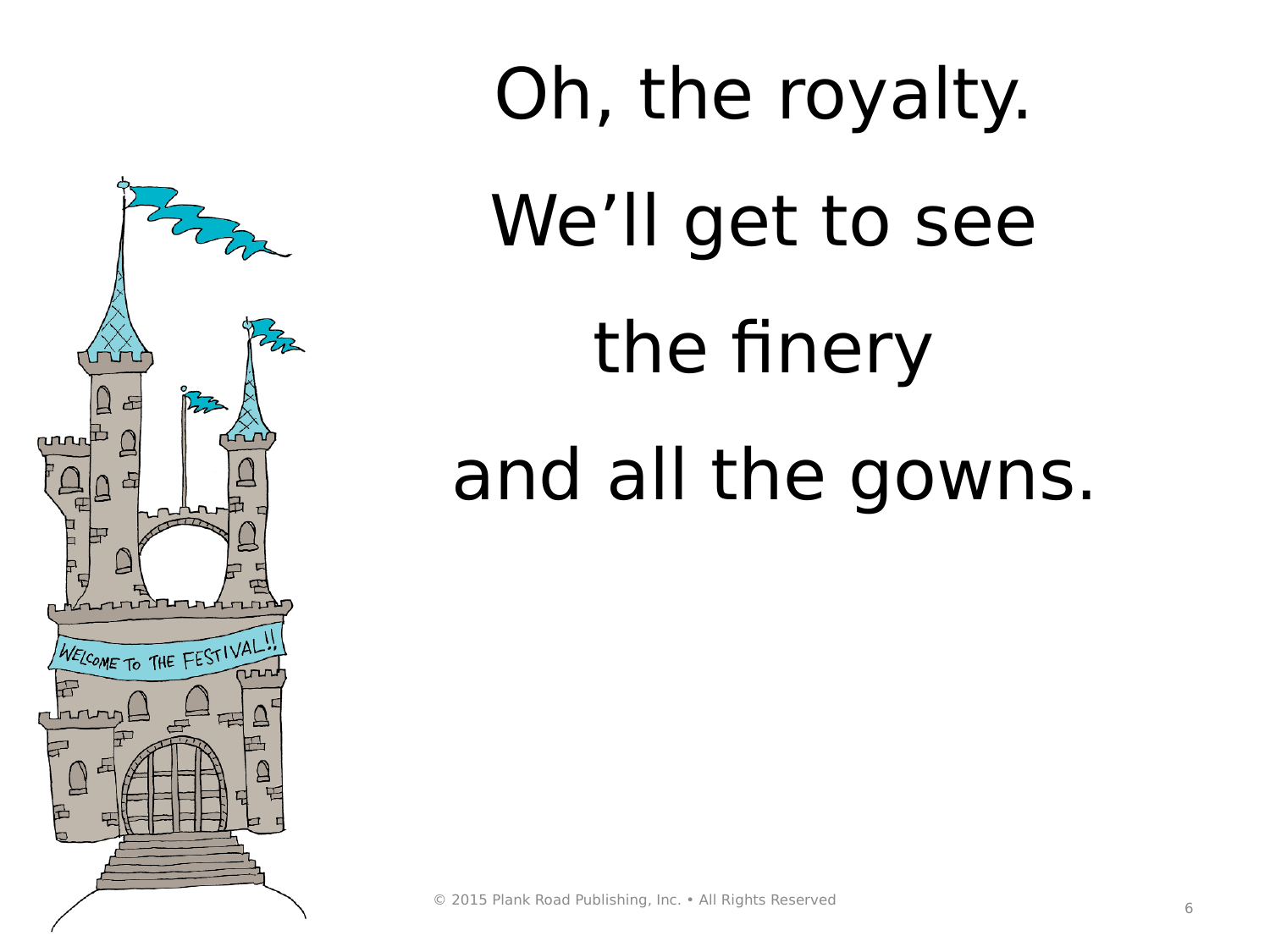

Oh, the royalty.
We’ll get to see
the finery
and all the gowns.
6